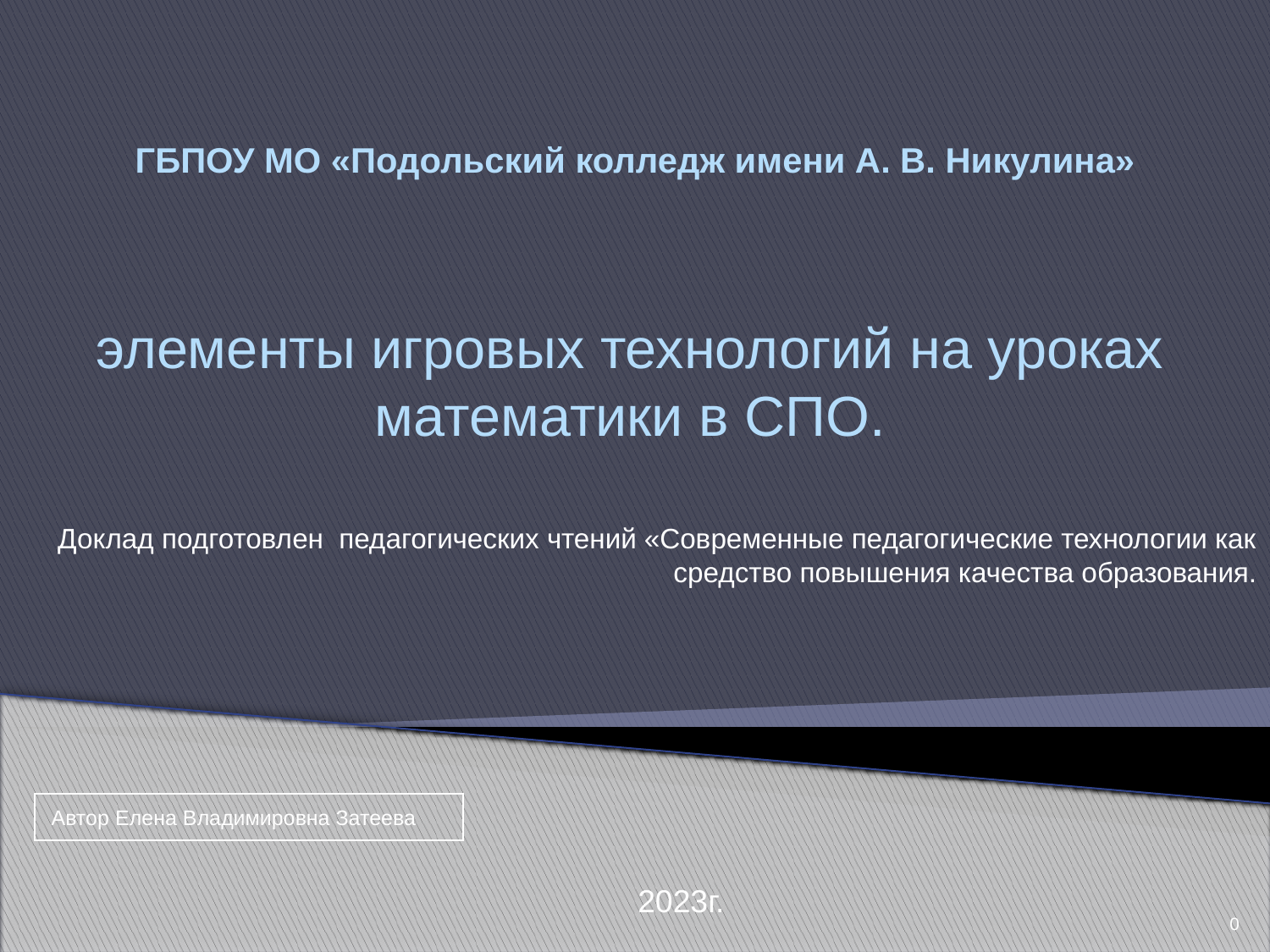

# ГБПОУ МО «Подольский колледж имени А. В. Никулина»
элементы игровых технологий на уроках математики в СПО.

Доклад подготовлен  педагогических чтений «Современные педагогические технологии как средство повышения качества образования.
| Автор Елена Владимировна Затеева |
| --- |
2023г.
0